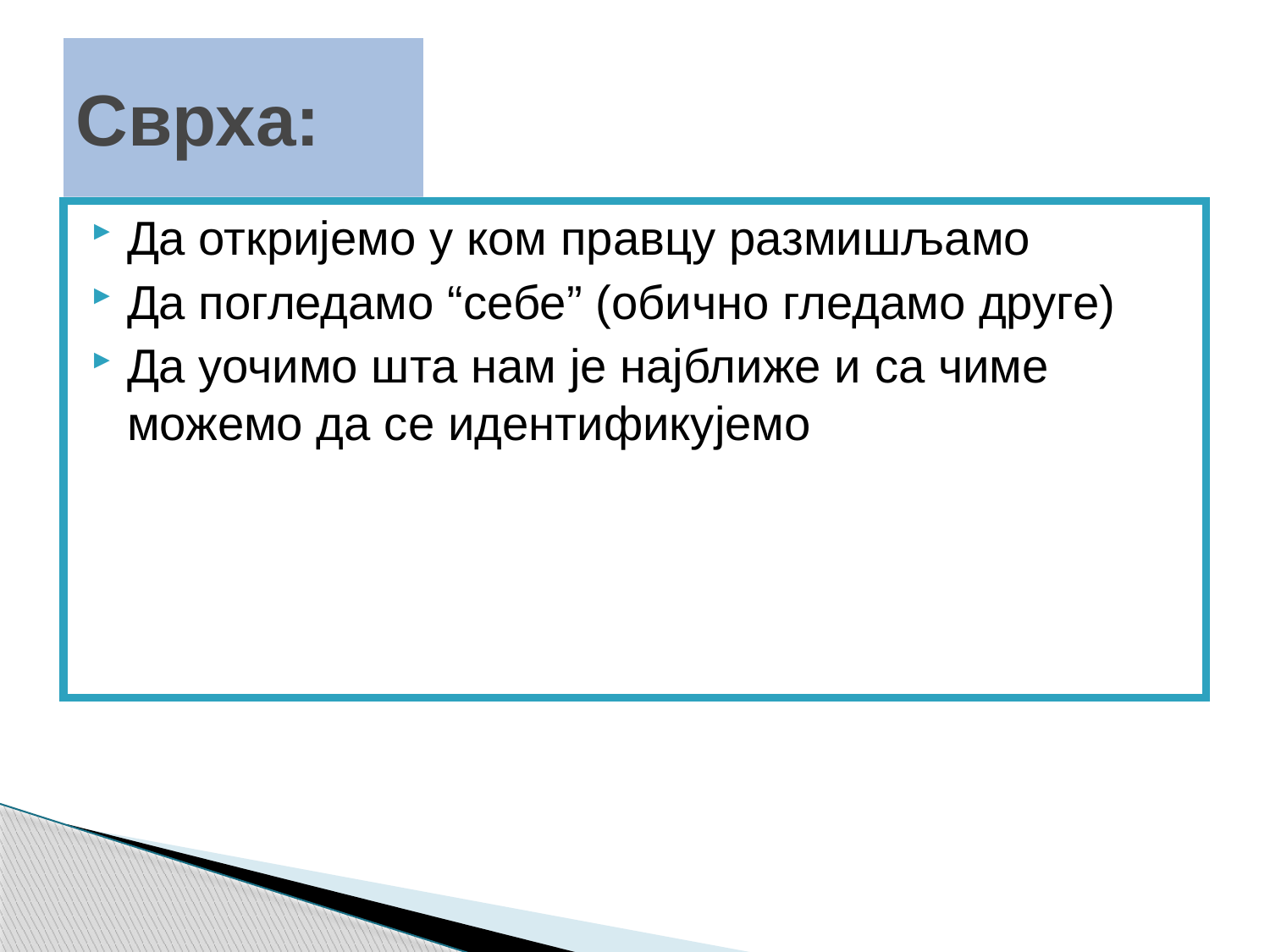

# Сврха:
Да откријемо у ком правцу размишљамо
Да погледамо “себе” (обично гледамо друге)
Да уочимо шта нам је најближе и са чиме можемо да се идентификујемо